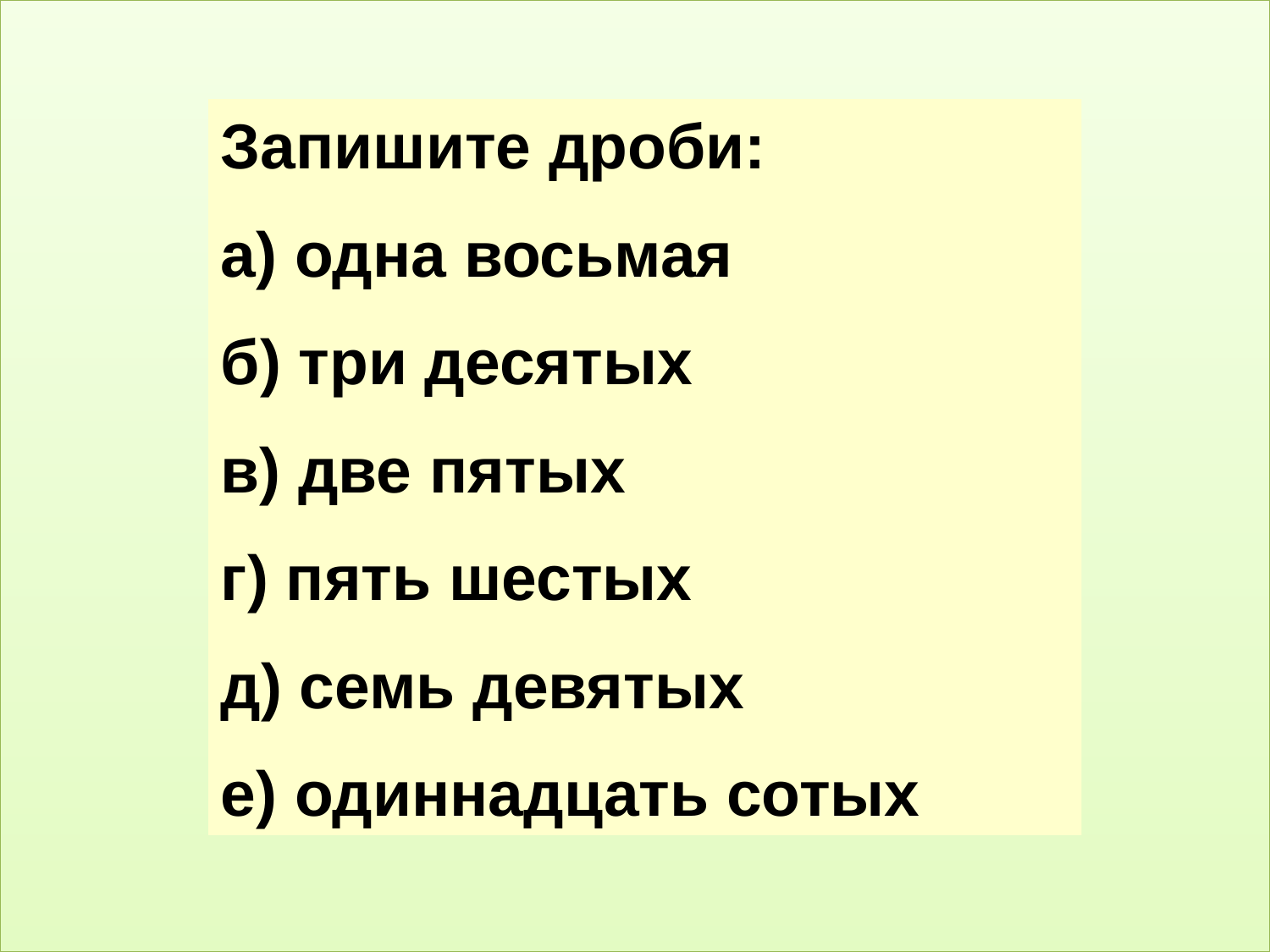

Запишите дроби:
а) одна восьмая
б) три десятых
в) две пятых
г) пять шестых
д) семь девятых
е) одиннадцать сотых